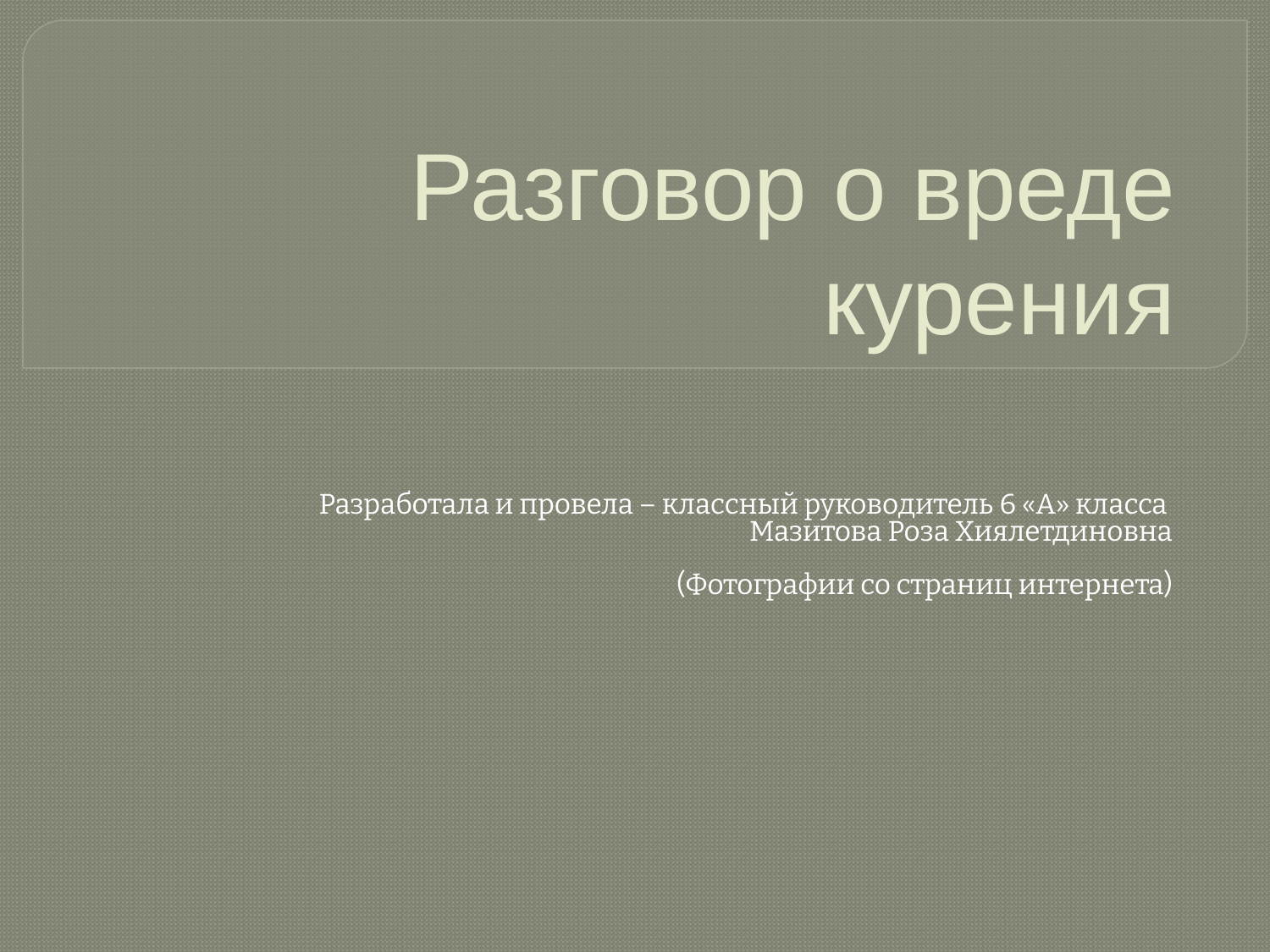

# Разговор о вреде курения

Разработала и провела – классный руководитель 6 «А» класса  Мазитова Роза Хиялетдиновна

(Фотографии со страниц интернета)